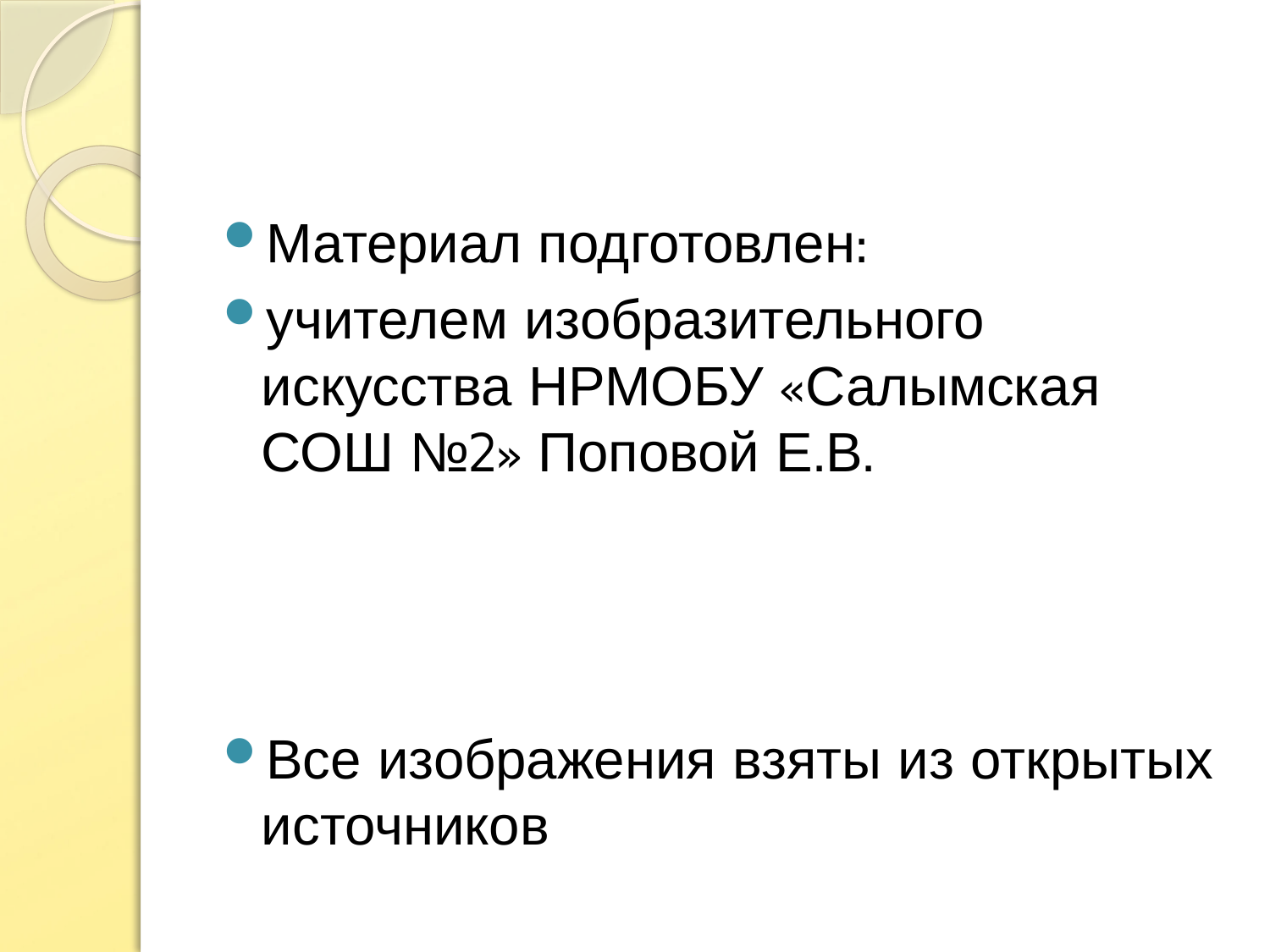

#
Материал подготовлен:
учителем изобразительного искусства НРМОБУ «Салымская СОШ №2» Поповой Е.В.

Все изображения взяты из открытых источников